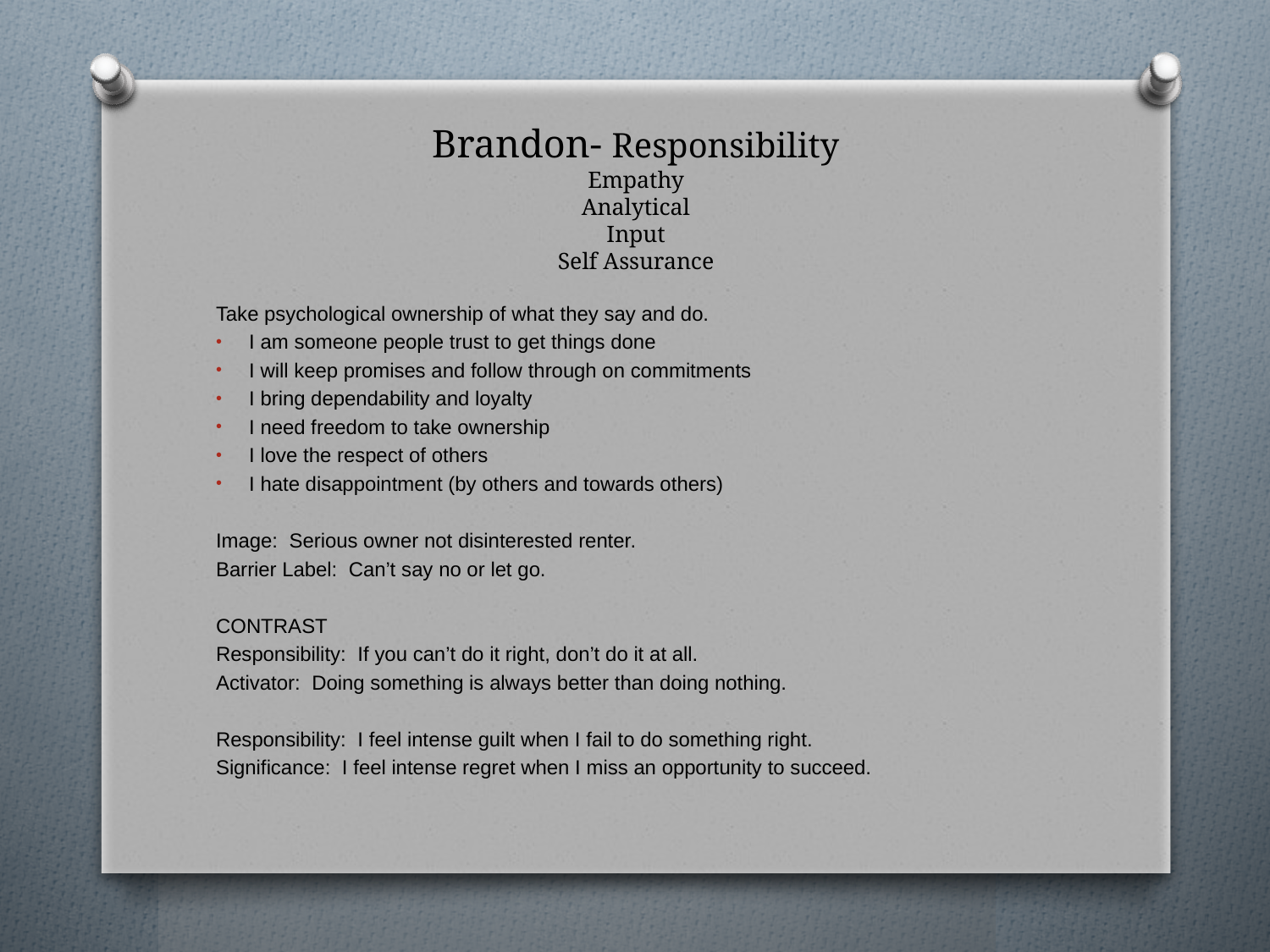

# Brandon- Responsibility Empathy Analytical Input Self Assurance
Take psychological ownership of what they say and do.
I am someone people trust to get things done
I will keep promises and follow through on commitments
I bring dependability and loyalty
I need freedom to take ownership
I love the respect of others
I hate disappointment (by others and towards others)

Image:  Serious owner not disinterested renter.
Barrier Label:  Can’t say no or let go.

CONTRAST
Responsibility:  If you can’t do it right, don’t do it at all.
Activator:  Doing something is always better than doing nothing.

Responsibility:  I feel intense guilt when I fail to do something right.
Significance:  I feel intense regret when I miss an opportunity to succeed.